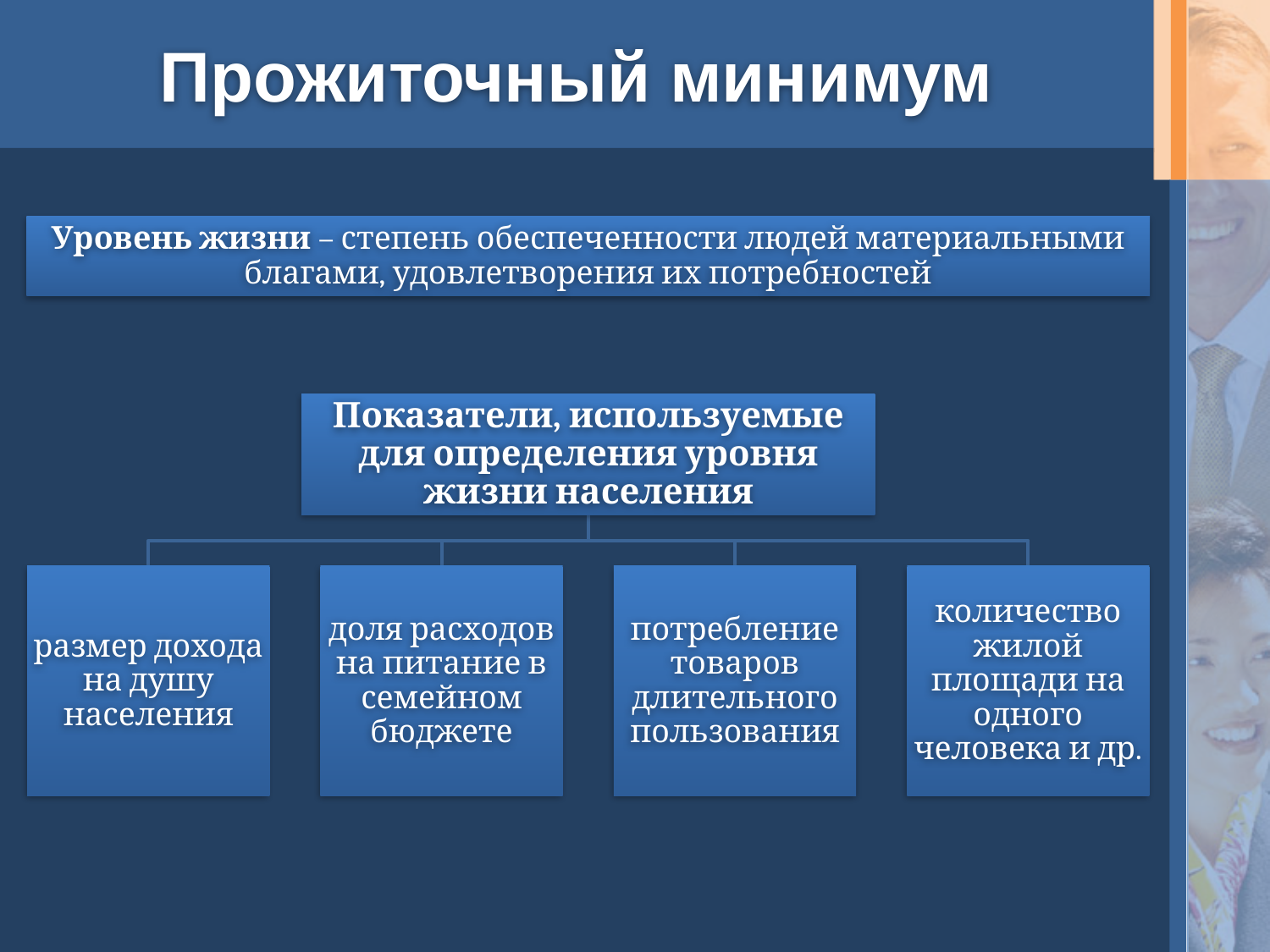

# Прожиточный минимум

Уровень жизни – степень обеспеченности людей материальными благами, удовлетворения их потребностей

Показатели, используемые для определения уровня жизни населения

размер дохода на душу населения

доля расходов на питание в семейном бюджете

потребление товаров длительного пользования

количество жилой площади на одного человека и др.